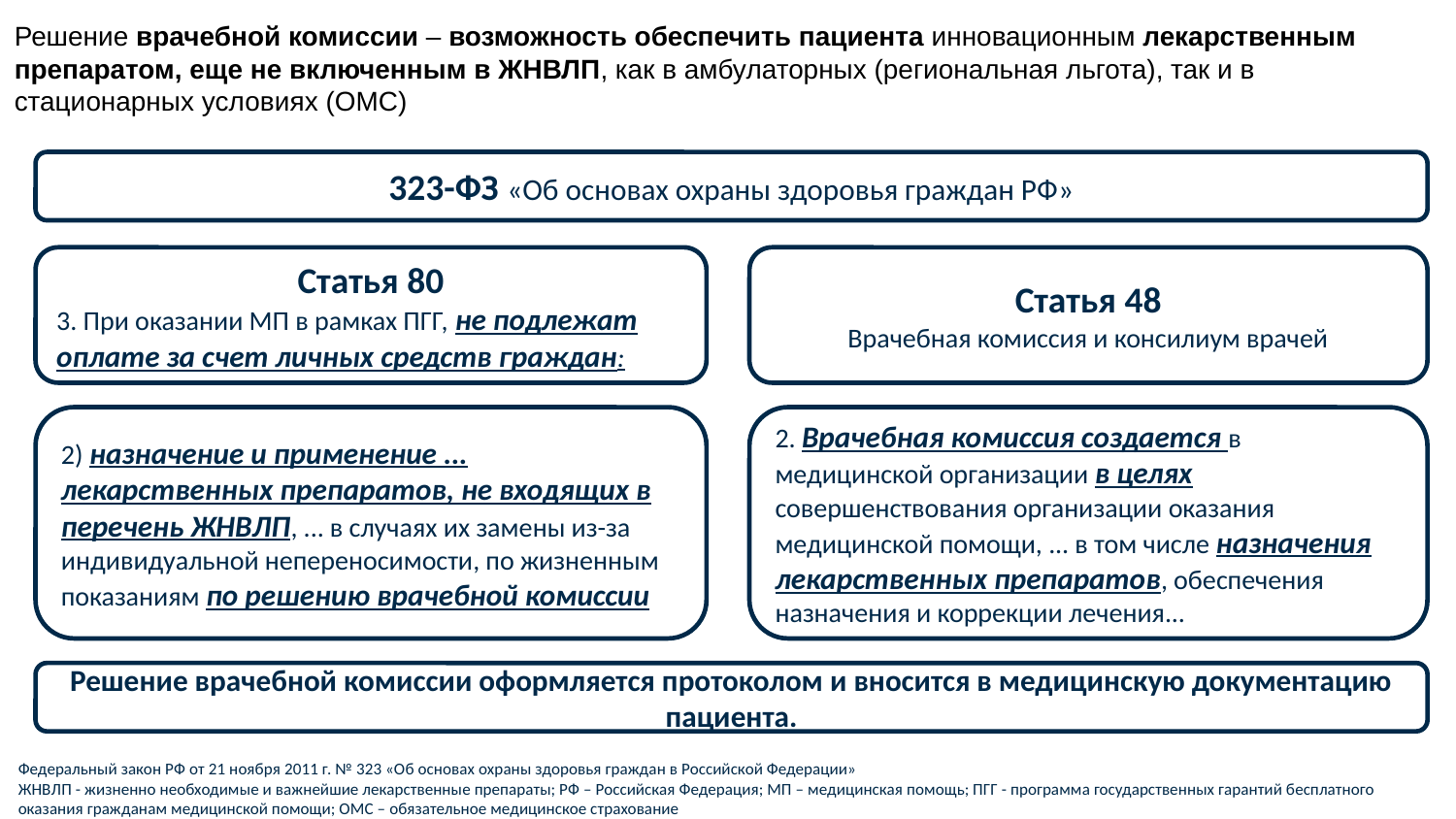

Решение врачебной комиссии – возможность обеспечить пациента инновационным лекарственным препаратом, еще не включенным в ЖНВЛП, как в амбулаторных (региональная льгота), так и в стационарных условиях (ОМС)
323-ФЗ «Об основах охраны здоровья граждан РФ»
Статья 80
3. При оказании МП в рамках ПГГ, не подлежат оплате за счет личных средств граждан:
Статья 48
Врачебная комиссия и консилиум врачей
2) назначение и применение ... лекарственных препаратов, не входящих в перечень ЖНВЛП, ... в случаях их замены из-за индивидуальной непереносимости, по жизненным показаниям по решению врачебной комиссии
2. Врачебная комиссия создается в медицинской организации в целях совершенствования организации оказания медицинской помощи, ... в том числе назначения лекарственных препаратов, обеспечения назначения и коррекции лечения...
Решение врачебной комиссии оформляется протоколом и вносится в медицинскую документацию пациента.
Федеральный закон РФ от 21 ноября 2011 г. № 323 «Об основах охраны здоровья граждан в Российской Федерации»
ЖНВЛП - жизненно необходимые и важнейшие лекарственные препараты; РФ – Российская Федерация; МП – медицинская помощь; ПГГ - программа государственных гарантий бесплатного оказания гражданам медицинской помощи; ОМС – обязательное медицинское страхование